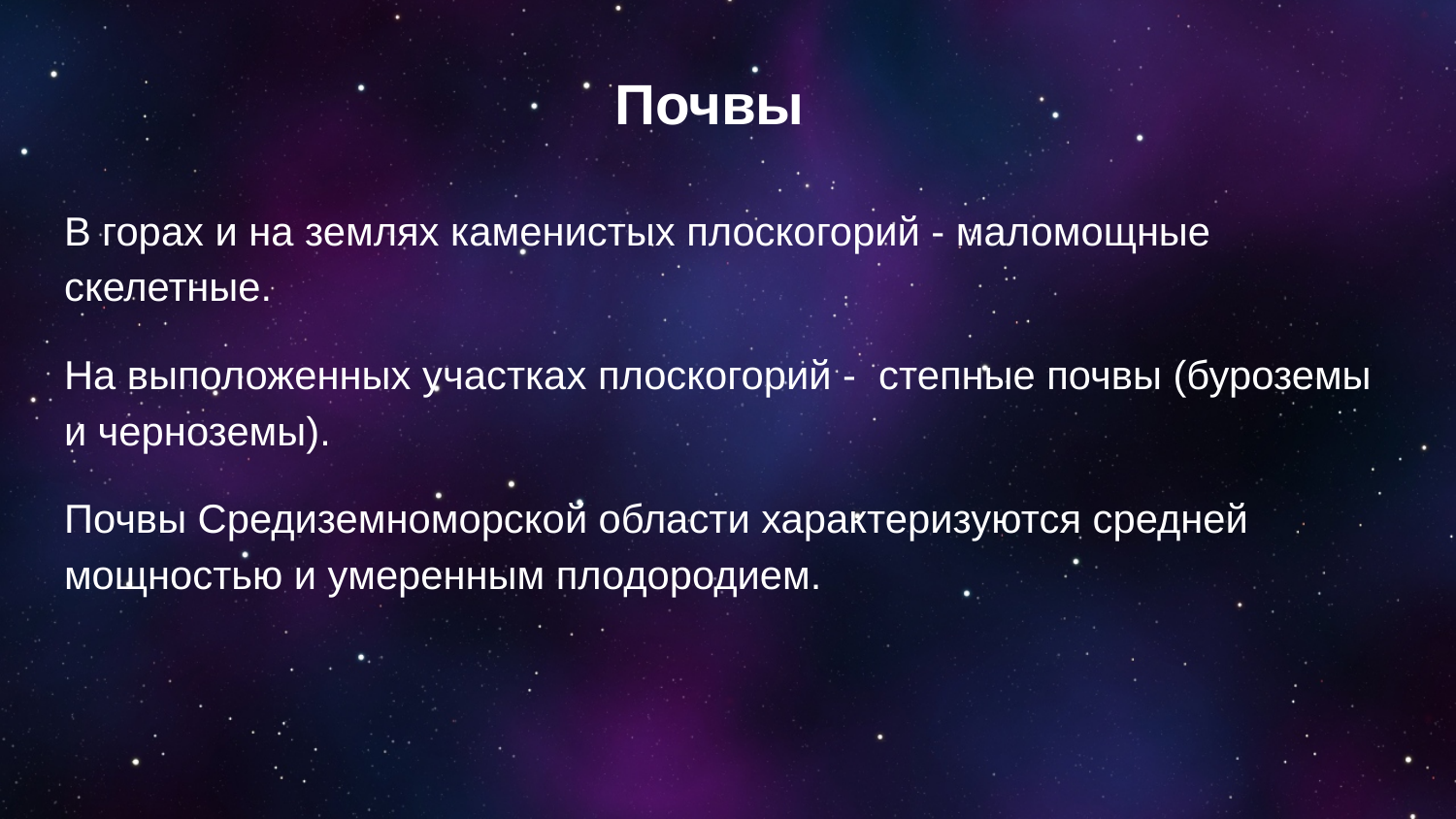

# Почвы
В горах и на землях каменистых плоскогорий - маломощные скелетные.
На выположенных участках плоскогорий -  степные почвы (буроземы и черноземы).
Почвы Средиземноморской области характеризуются средней мощностью и умеренным плодородием.